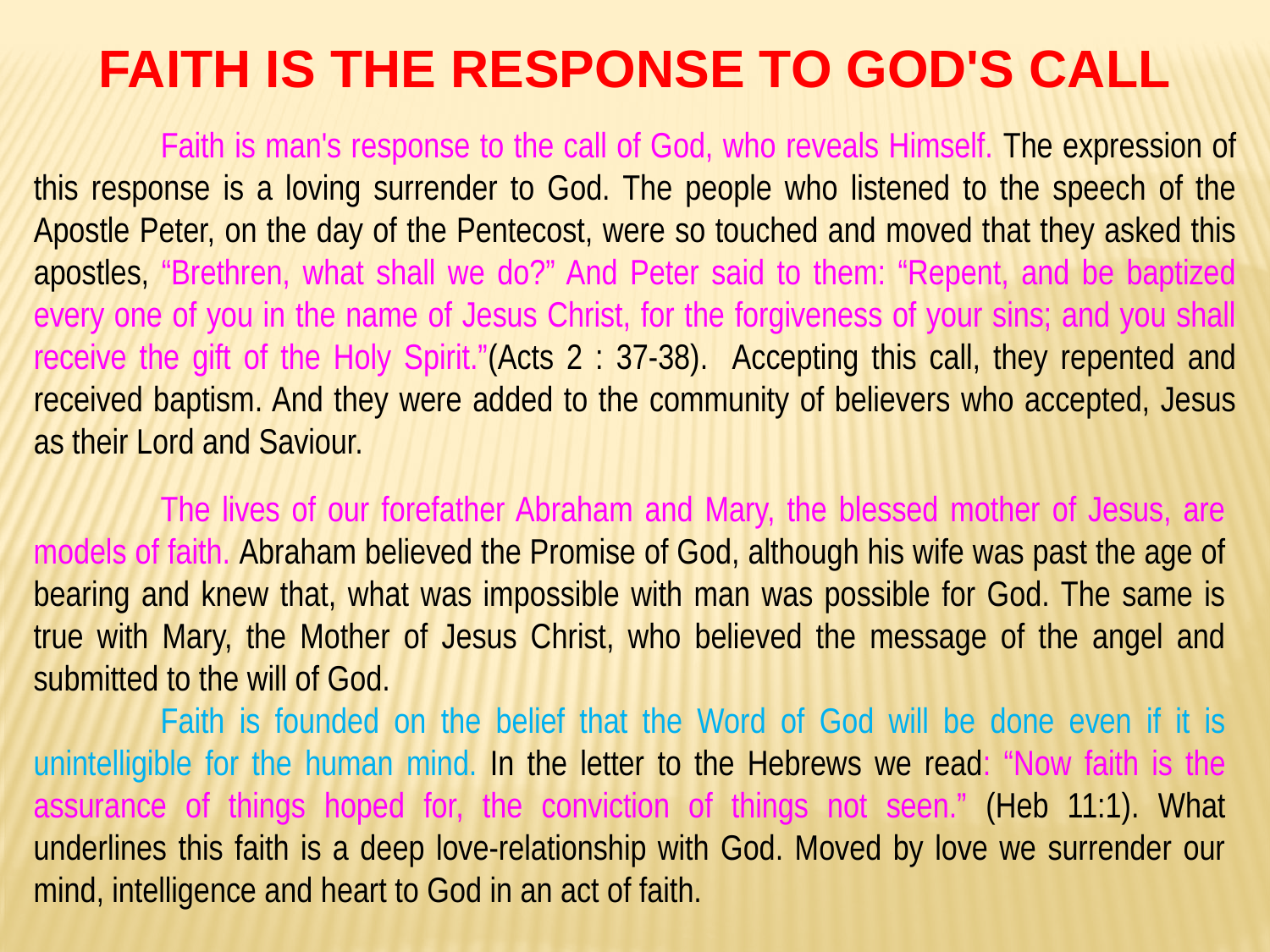

FAITH IS THE RESPONSE TO GOD'S CALL
	Faith is man's response to the call of God, who reveals Himself. The expression of this response is a loving surrender to God. The people who listened to the speech of the Apostle Peter, on the day of the Pentecost, were so touched and moved that they asked this apostles, “Brethren, what shall we do?” And Peter said to them: “Repent, and be baptized every one of you in the name of Jesus Christ, for the forgiveness of your sins; and you shall receive the gift of the Holy Spirit.”(Acts 2 : 37-38).  Accepting this call, they repented and received baptism. And they were added to the community of believers who accepted, Jesus as their Lord and Saviour.
	The lives of our forefather Abraham and Mary, the blessed mother of Jesus, are models of faith. Abraham believed the Promise of God, although his wife was past the age of bearing and knew that, what was impossible with man was possible for God. The same is true with Mary, the Mother of Jesus Christ, who believed the message of the angel and submitted to the will of God.
	Faith is founded on the belief that the Word of God will be done even if it is unintelligible for the human mind. In the letter to the Hebrews we read: “Now faith is the assurance of things hoped for, the conviction of things not seen.” (Heb 11:1). What underlines this faith is a deep love-relationship with God. Moved by love we surrender our mind, intelligence and heart to God in an act of faith.